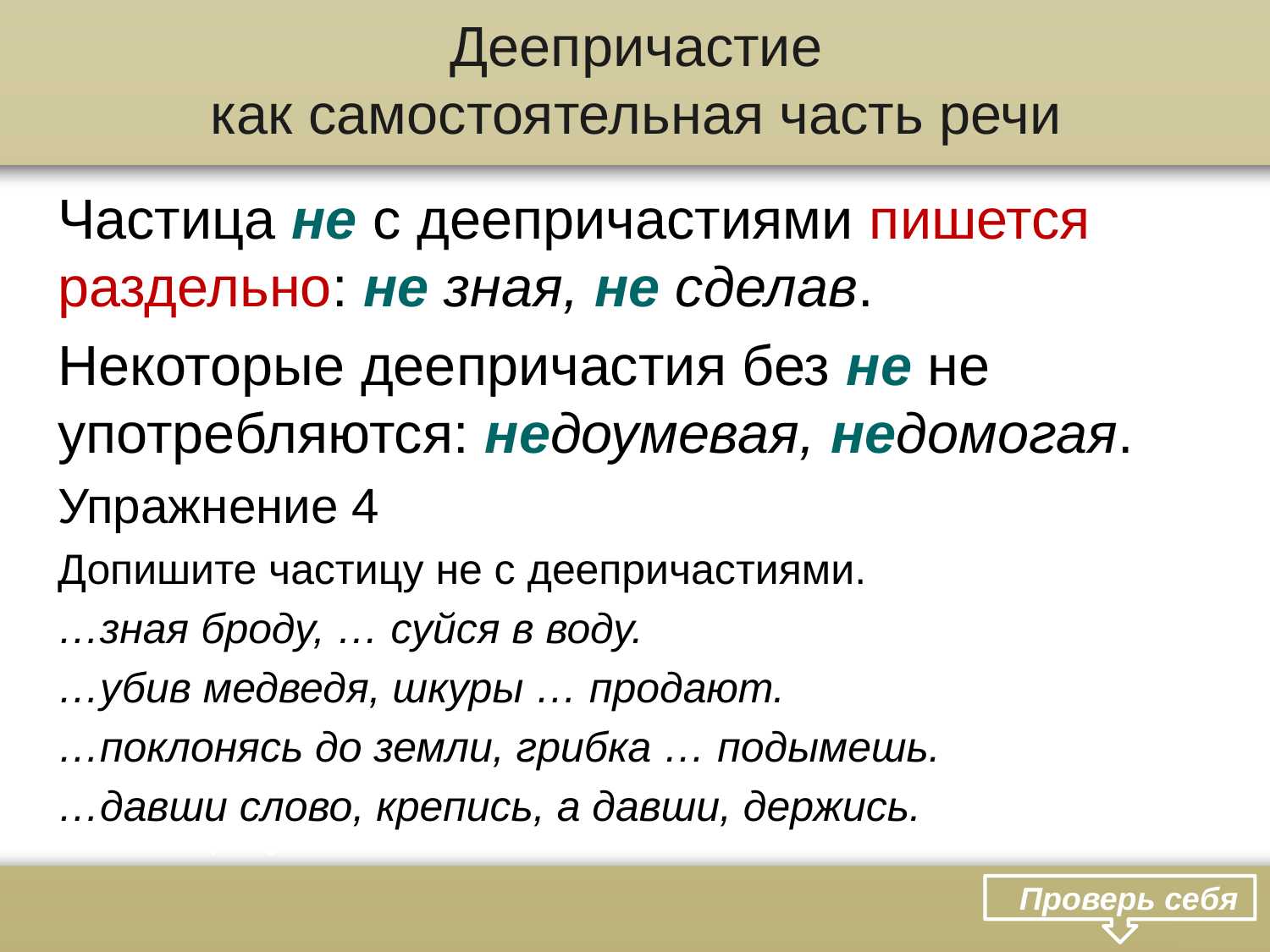

# Деепричастие как самостоятельная часть речи
Частица не с деепричастиями пишется раздельно: не зная, не сделав.
Некоторые деепричастия без не не употребляются: недоумевая, недомогая.
Упражнение 4
Допишите частицу не с деепричастиями.
…зная броду, … суйся в воду.
…убив медведя, шкуры … продают.
…поклонясь до земли, грибка … подымешь.
…давши слово, крепись, а давши, держись.

  Проверь себя